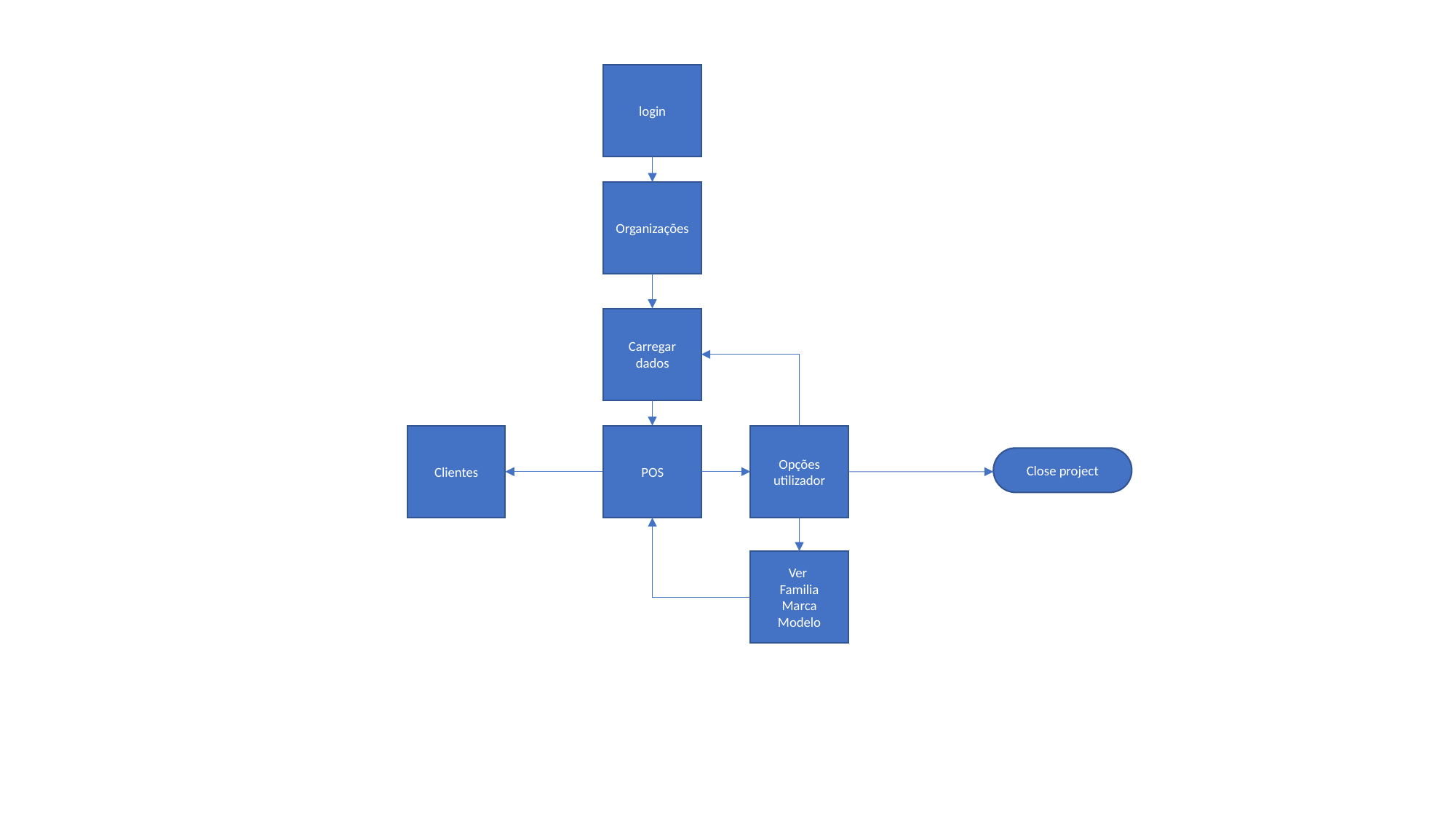

login
Organizações
Carregar dados
Clientes
POS
Opções utilizador
Close project
Ver
Familia
Marca
Modelo